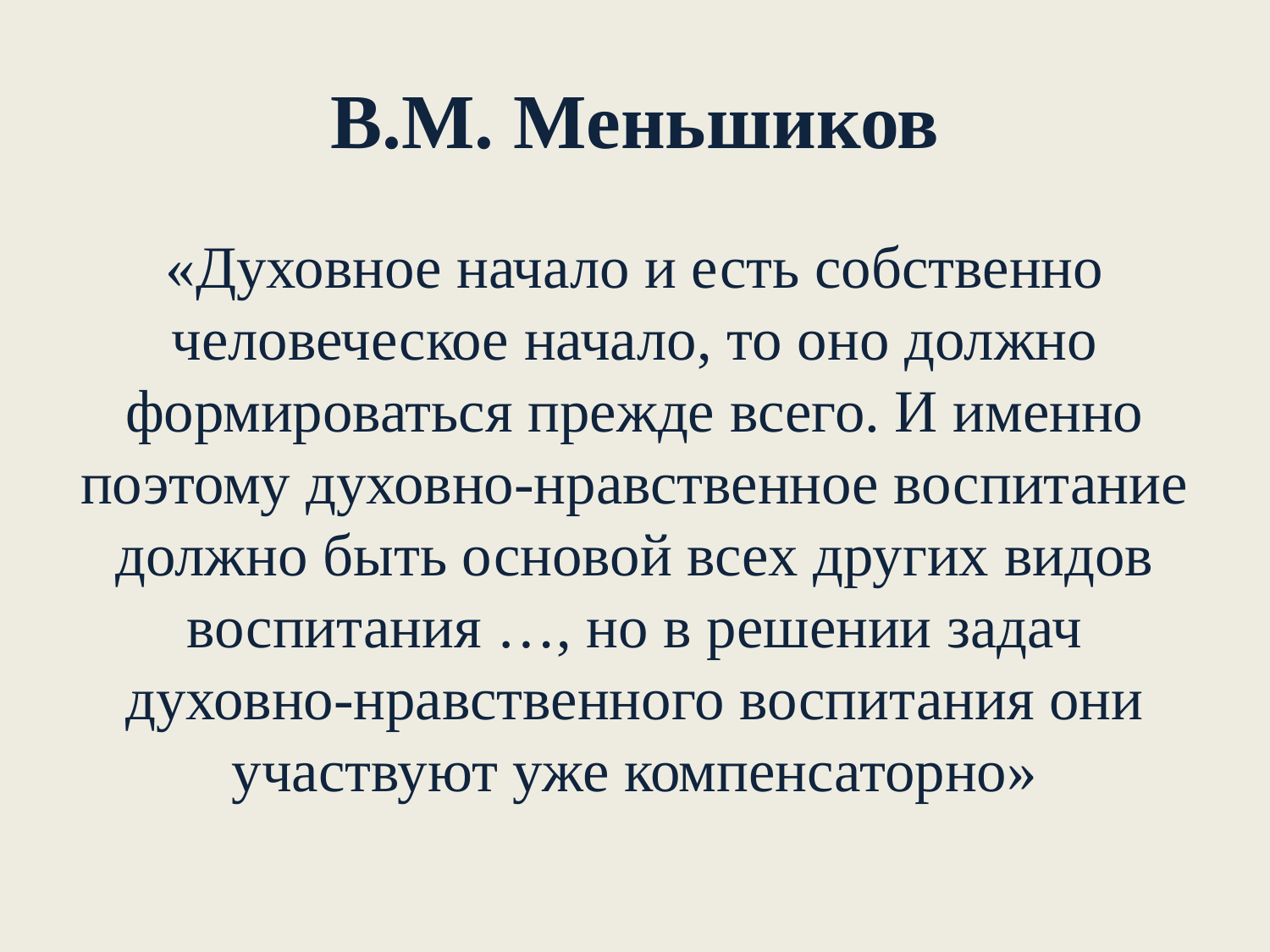

# В.М. Меньшиков
«Духовное начало и есть собственно человеческое начало, то оно должно формироваться прежде всего. И именно поэтому духовно-нравственное воспитание должно быть основой всех других видов воспитания …, но в решении задач духовно-нравственного воспитания они участвуют уже компенсаторно»